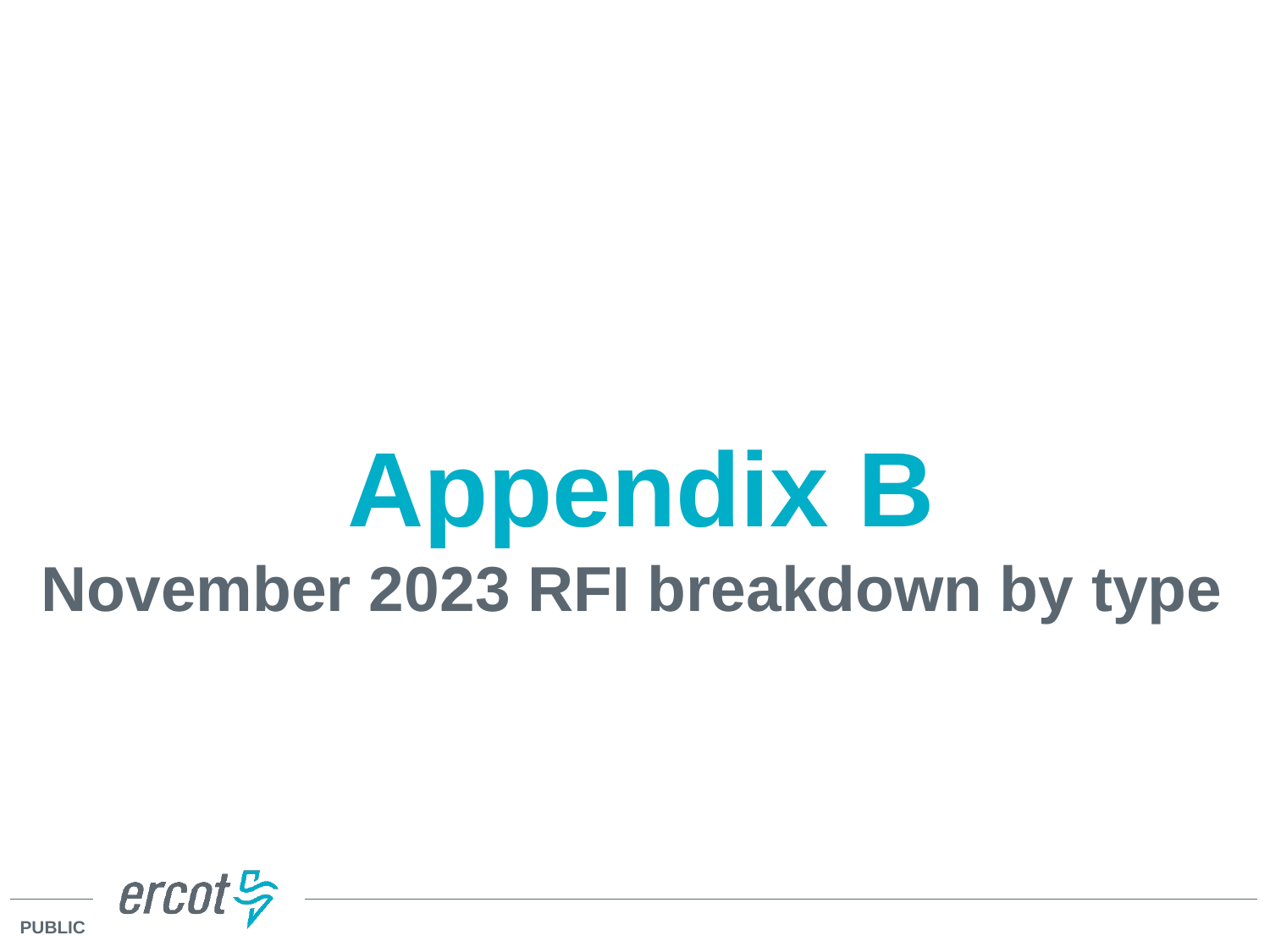

Appendix B
November 2023 RFI breakdown by type